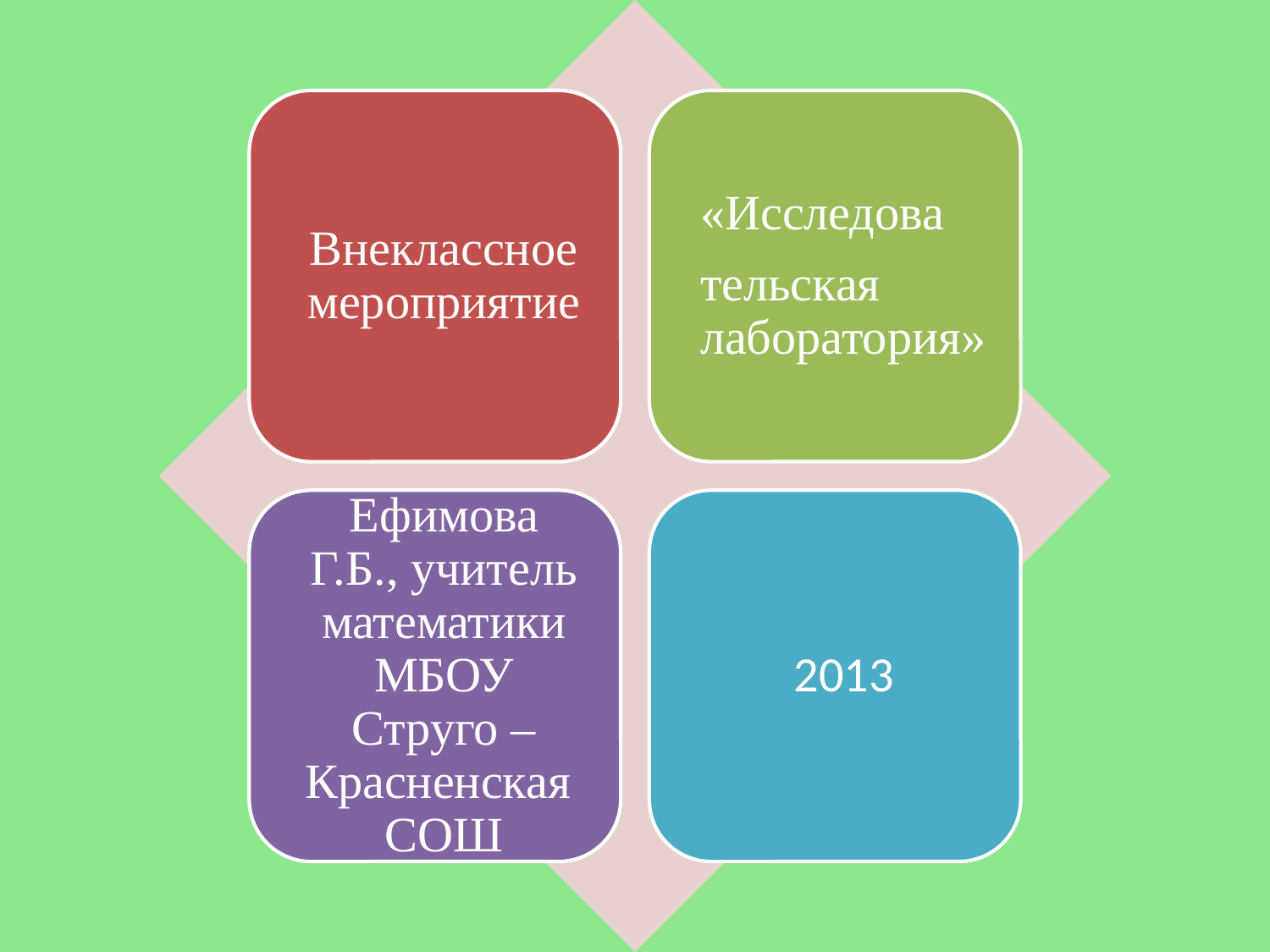

Внеклассное мероприятие
«Исследова
тельская лаборатория»
Ефимова Г.Б., учитель математики МБОУ Струго – Красненская  СОШ
2013
#